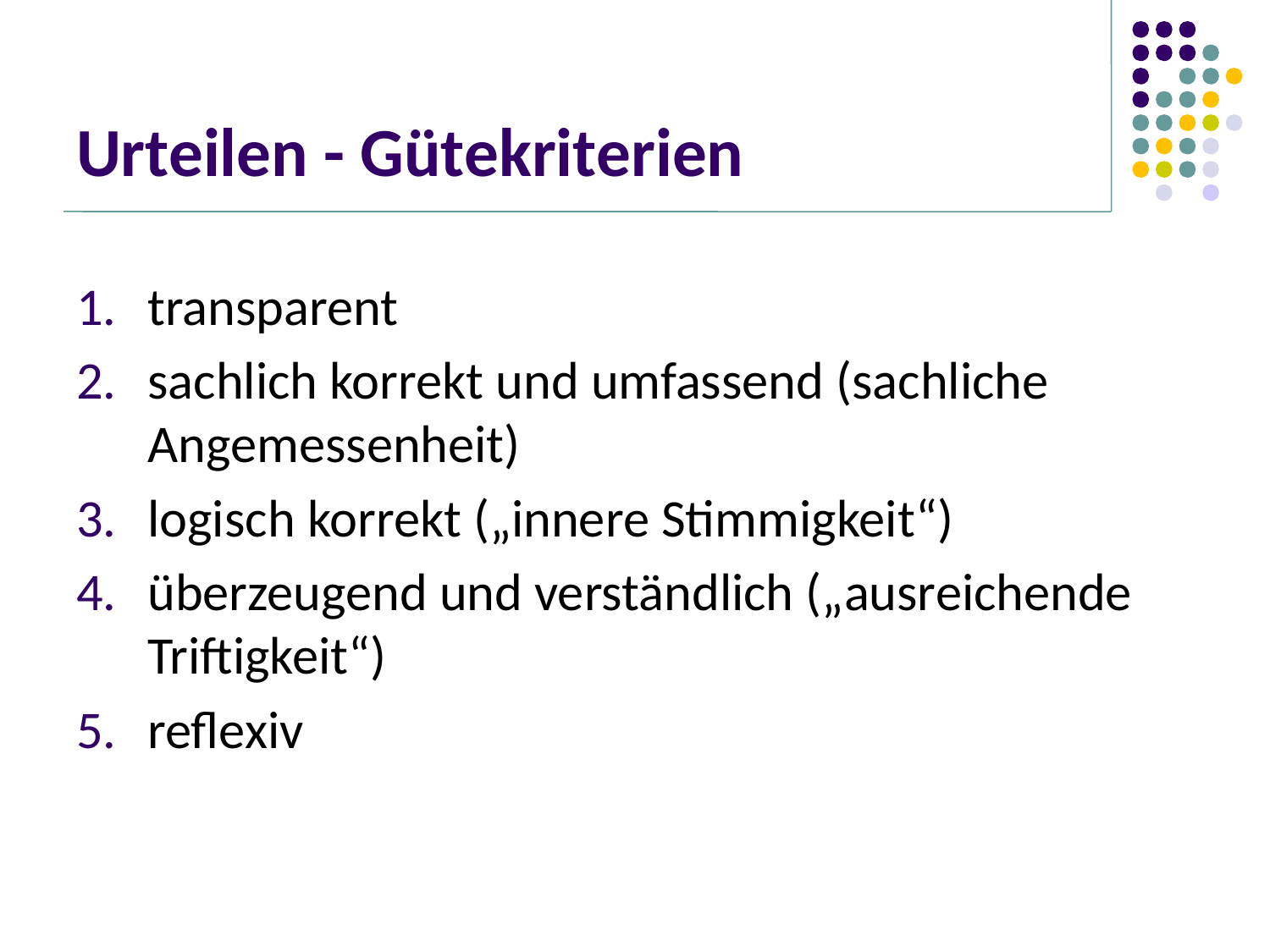

# Urteilen - Gütekriterien
transparent
sachlich korrekt und umfassend (sachliche Angemessenheit)
logisch korrekt („innere Stimmigkeit“)
überzeugend und verständlich („ausreichende Triftigkeit“)
reflexiv